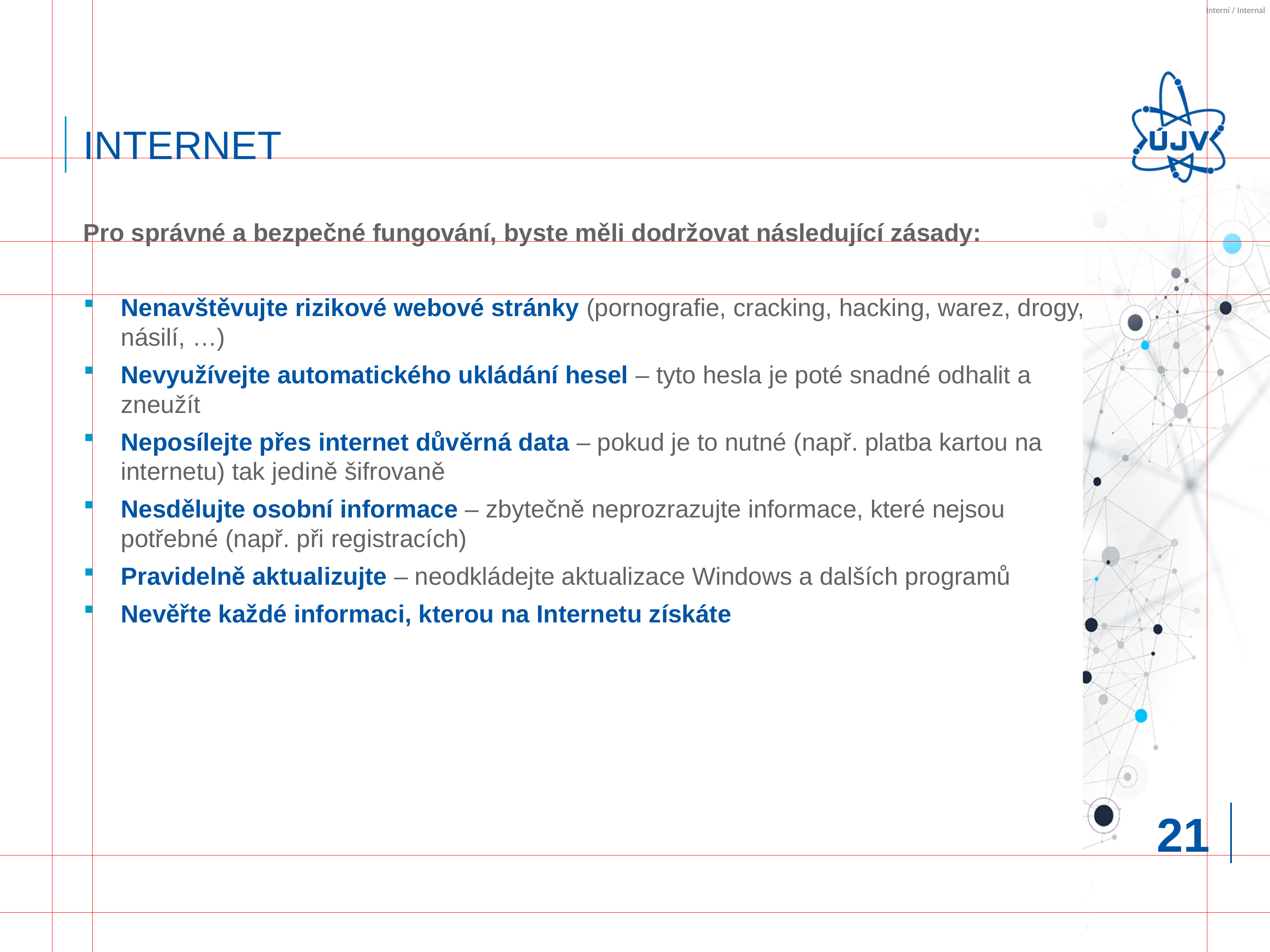

# internet
Pro správné a bezpečné fungování, byste měli dodržovat následující zásady:

Nenavštěvujte rizikové webové stránky (pornografie, cracking, hacking, warez, drogy, násilí, …)
Nevyužívejte automatického ukládání hesel – tyto hesla je poté snadné odhalit a zneužít
Neposílejte přes internet důvěrná data – pokud je to nutné (např. platba kartou na internetu) tak jedině šifrovaně
Nesdělujte osobní informace – zbytečně neprozrazujte informace, které nejsou potřebné (např. při registracích)
Pravidelně aktualizujte – neodkládejte aktualizace Windows a dalších programů
Nevěřte každé informaci, kterou na Internetu získáte
21